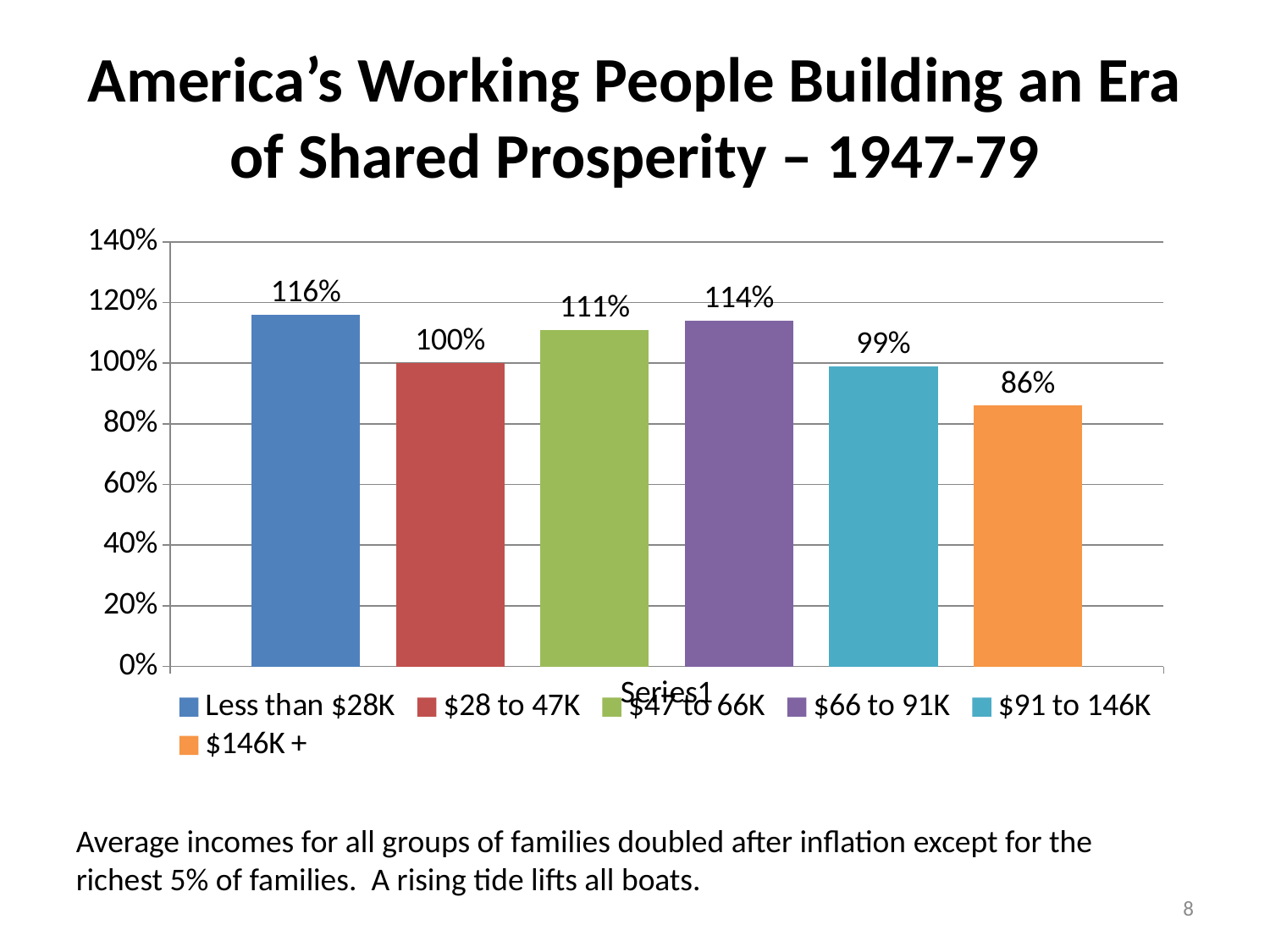

# America’s Working People Building an Era of Shared Prosperity – 1947-79

### Chart

| Category | Less than $28K | $28 to 47K | $47 to 66K | $66 to 91K | $91 to 146K | $146K + |
|---|---|---|---|---|---|---|
|  | 1.16 | 1.0 | 1.11 | 1.14 | 0.99 | 0.86 |
Average incomes for all groups of families doubled after inflation except for the richest 5% of families.  A rising tide lifts all boats.
8